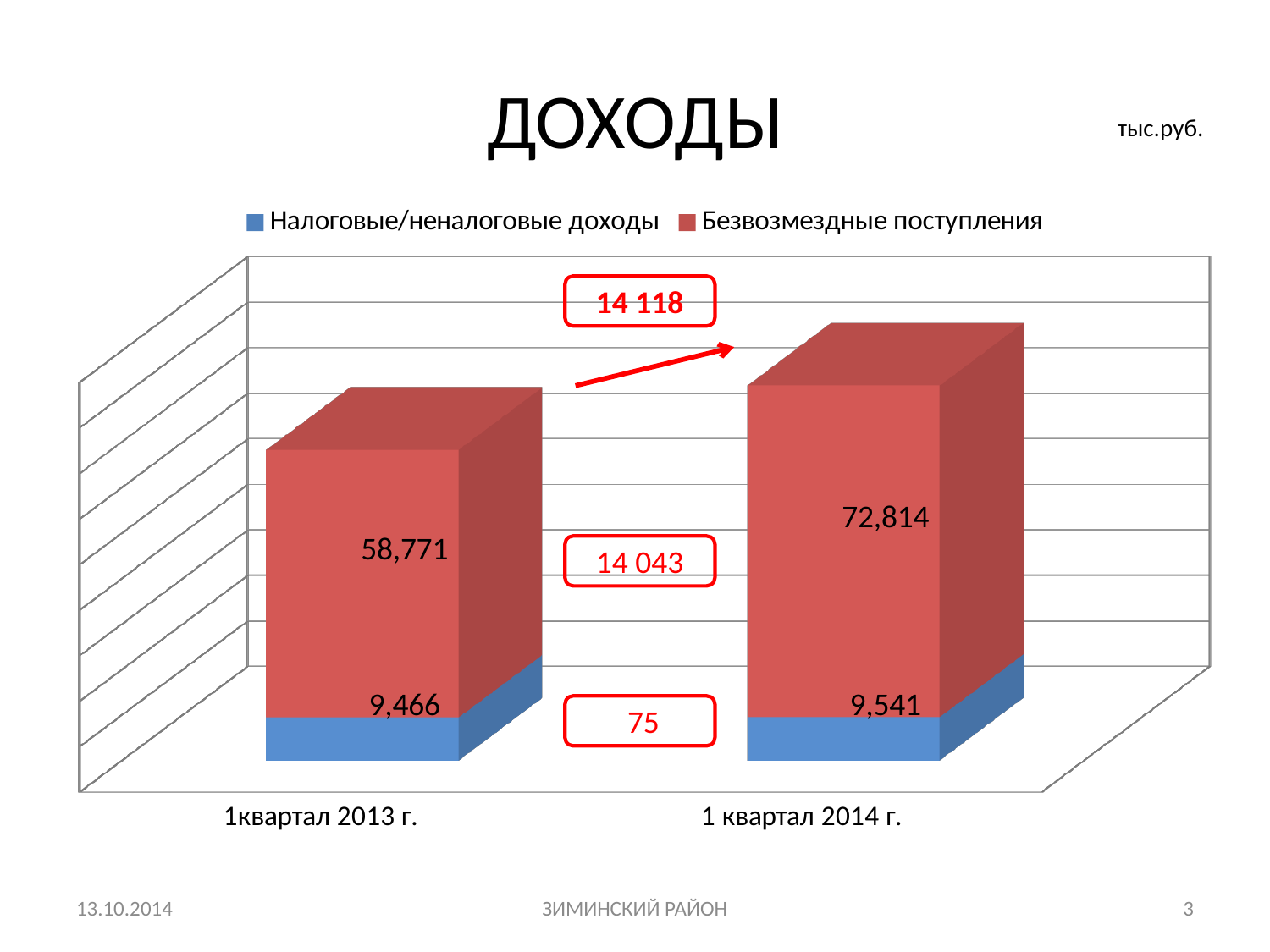

# ДОХОДЫ
тыс.руб.

[unsupported chart]

14 118
14 043
 75
13.10.2014
ЗИМИНСКИЙ РАЙОН
3